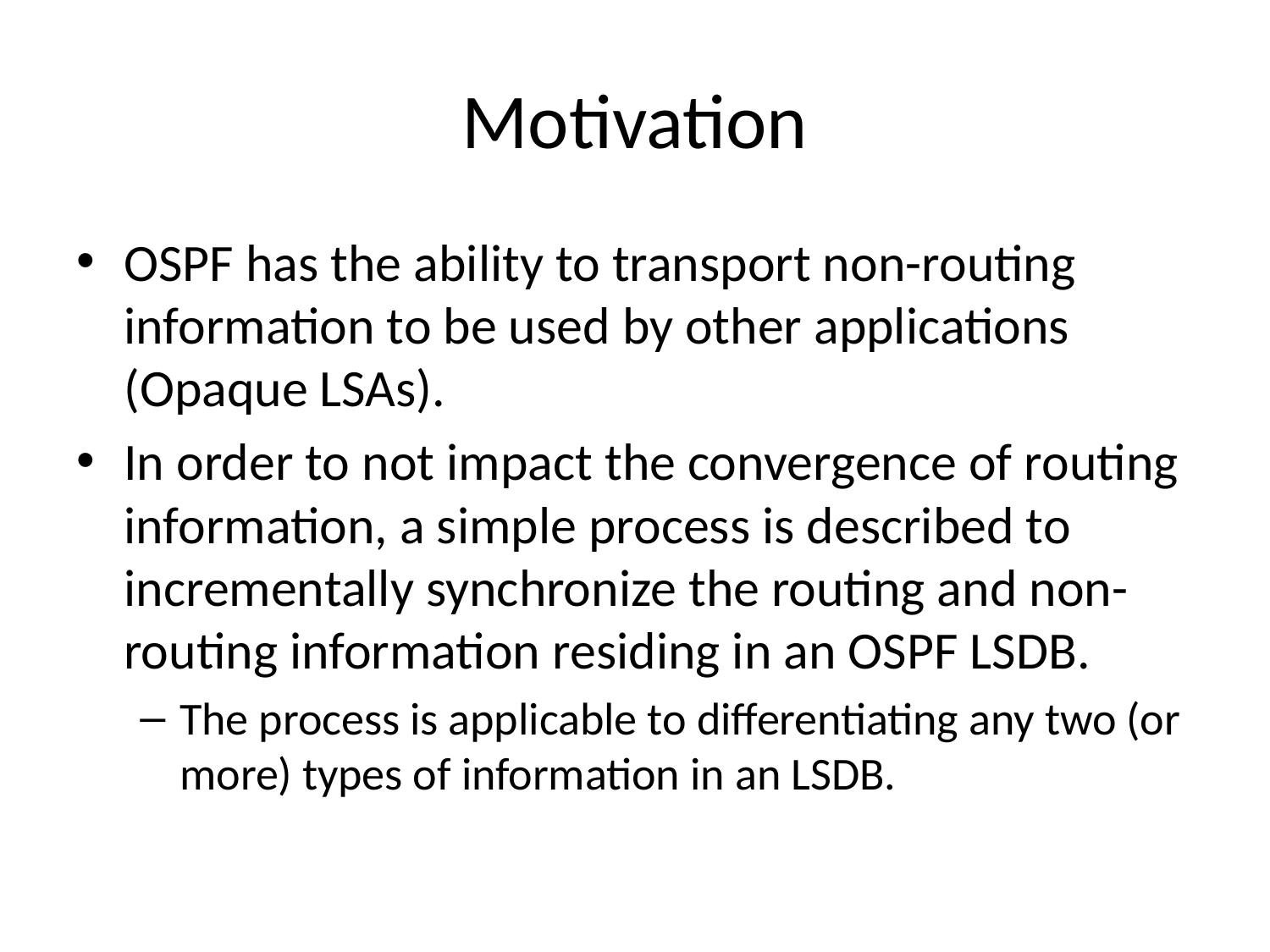

# Motivation
OSPF has the ability to transport non-routing information to be used by other applications (Opaque LSAs).
In order to not impact the convergence of routing information, a simple process is described to incrementally synchronize the routing and non-routing information residing in an OSPF LSDB.
The process is applicable to differentiating any two (or more) types of information in an LSDB.